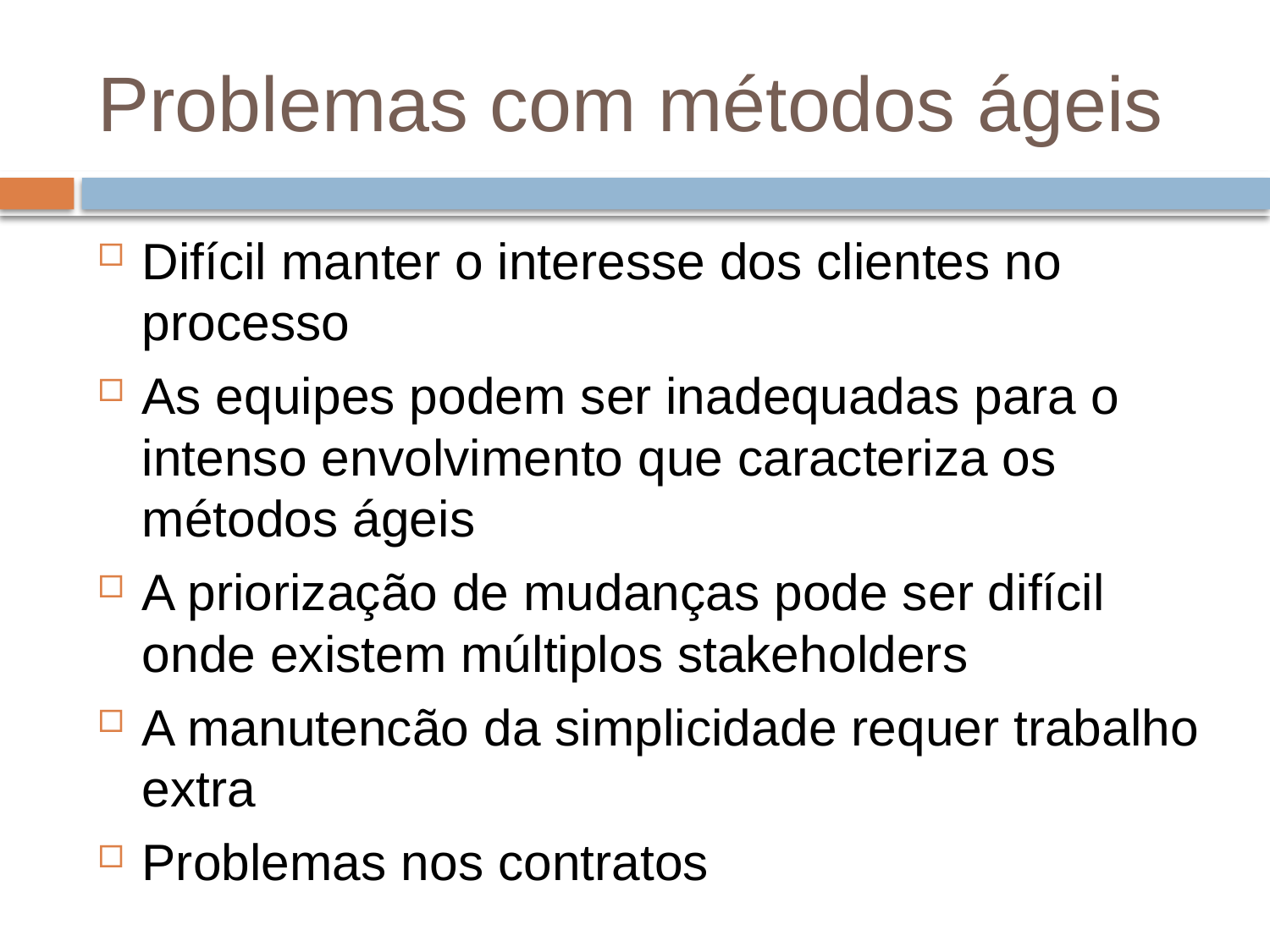

# Problemas com métodos ágeis
Difícil manter o interesse dos clientes no processo
As equipes podem ser inadequadas para o intenso envolvimento que caracteriza os métodos ágeis
A priorização de mudanças pode ser difícil onde existem múltiplos stakeholders
A manutencão da simplicidade requer trabalho extra
Problemas nos contratos